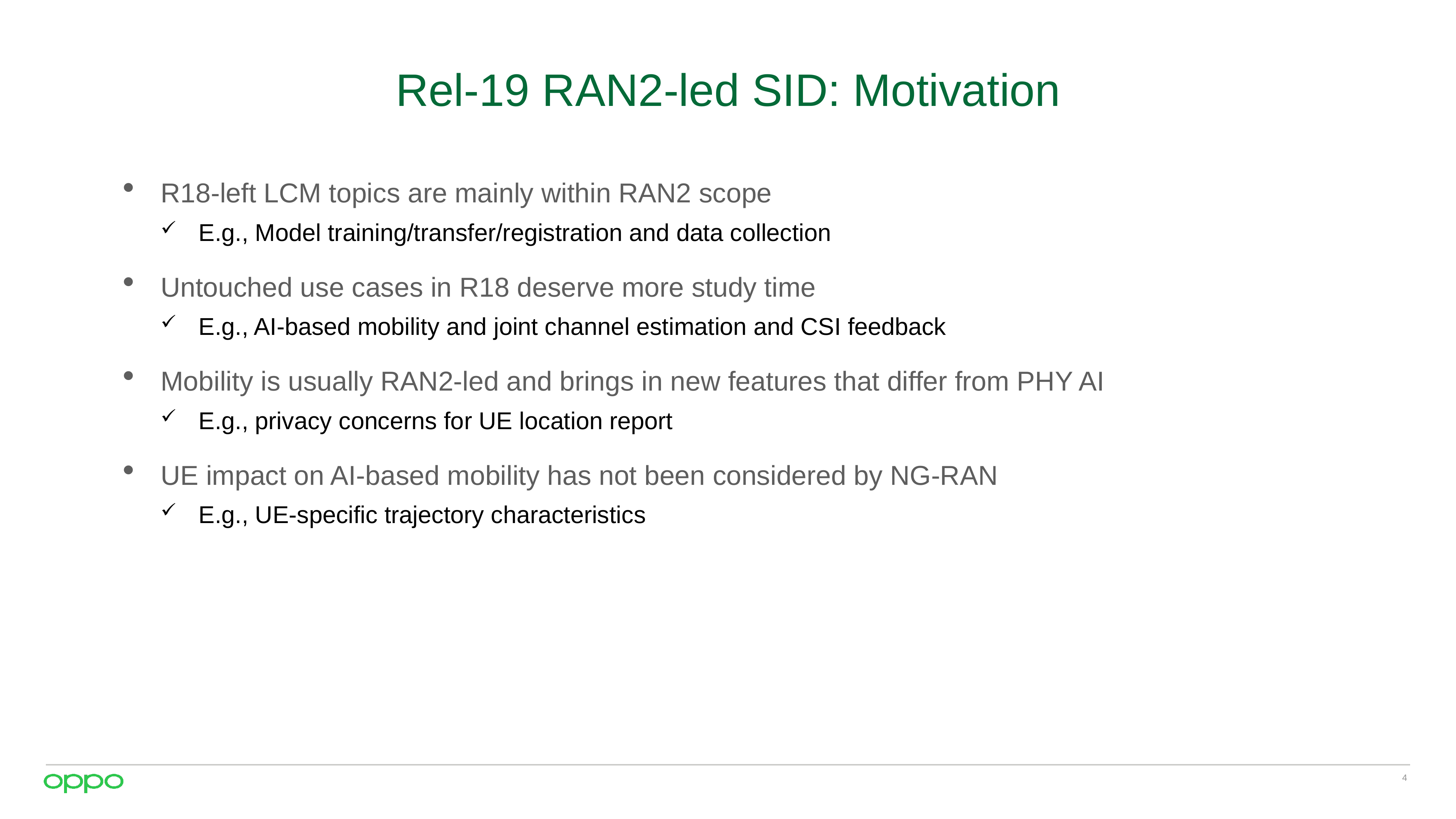

# Rel-19 RAN2-led SID: Motivation
R18-left LCM topics are mainly within RAN2 scope
E.g., Model training/transfer/registration and data collection
Untouched use cases in R18 deserve more study time
E.g., AI-based mobility and joint channel estimation and CSI feedback
Mobility is usually RAN2-led and brings in new features that differ from PHY AI
E.g., privacy concerns for UE location report
UE impact on AI-based mobility has not been considered by NG-RAN
E.g., UE-specific trajectory characteristics